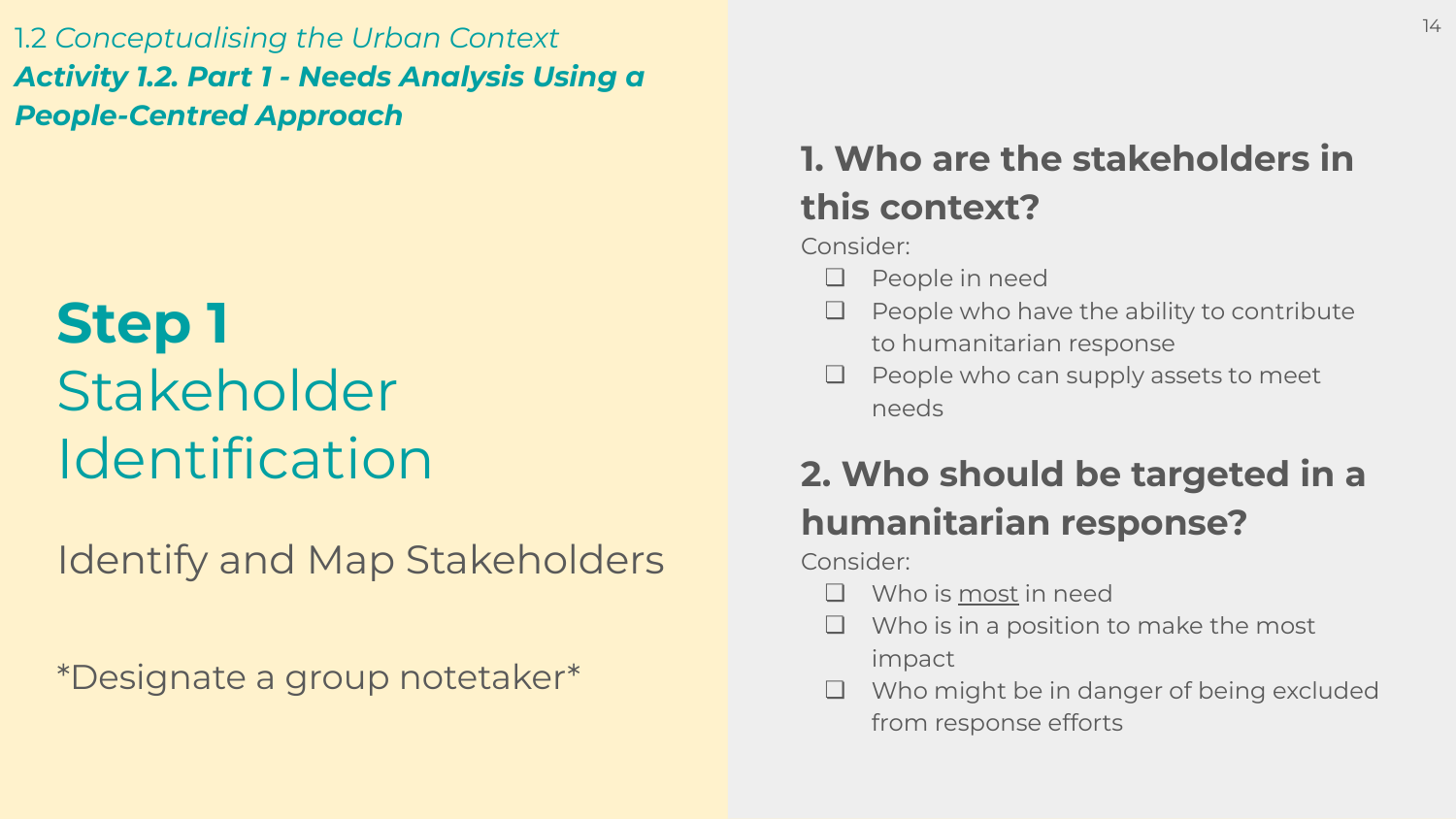

1.2 Conceptualising the Urban Context
Activity 1.2. Part 1 - Needs Analysis Using a
People-Centred Approach
14
1. Who are the stakeholders in this context?
Consider:
People in need
People who have the ability to contribute to humanitarian response
People who can supply assets to meet needs
2. Who should be targeted in a humanitarian response?
Consider:
Who is most in need
Who is in a position to make the most impact
Who might be in danger of being excluded from response efforts

# Step 1 Stakeholder Identification
Identify and Map Stakeholders

*Designate a group notetaker*